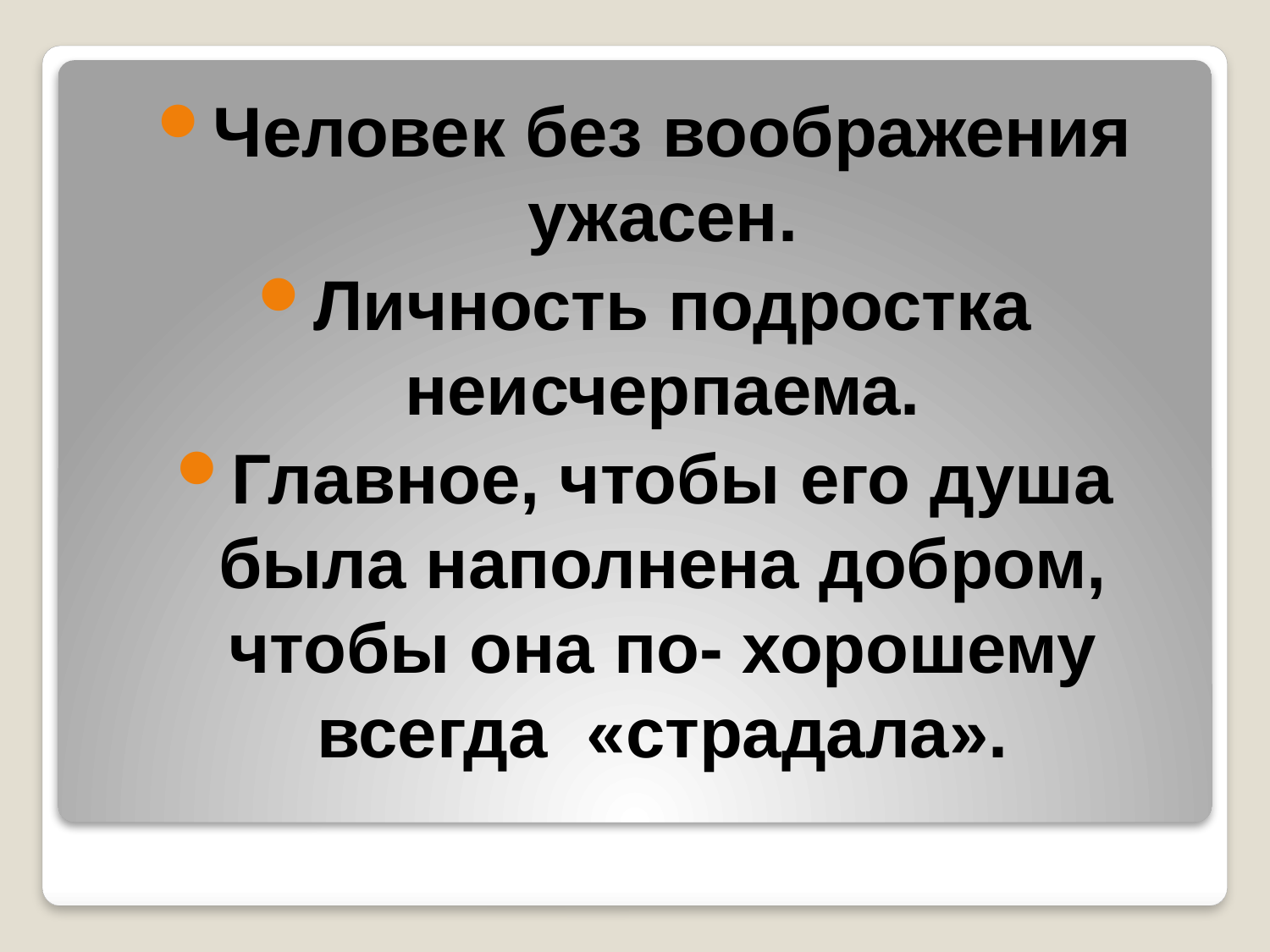

Человек без воображения ужасен.
Личность подростка неисчерпаема.
Главное, чтобы его душа была наполнена добром, чтобы она по- хорошему всегда  «страдала».
#